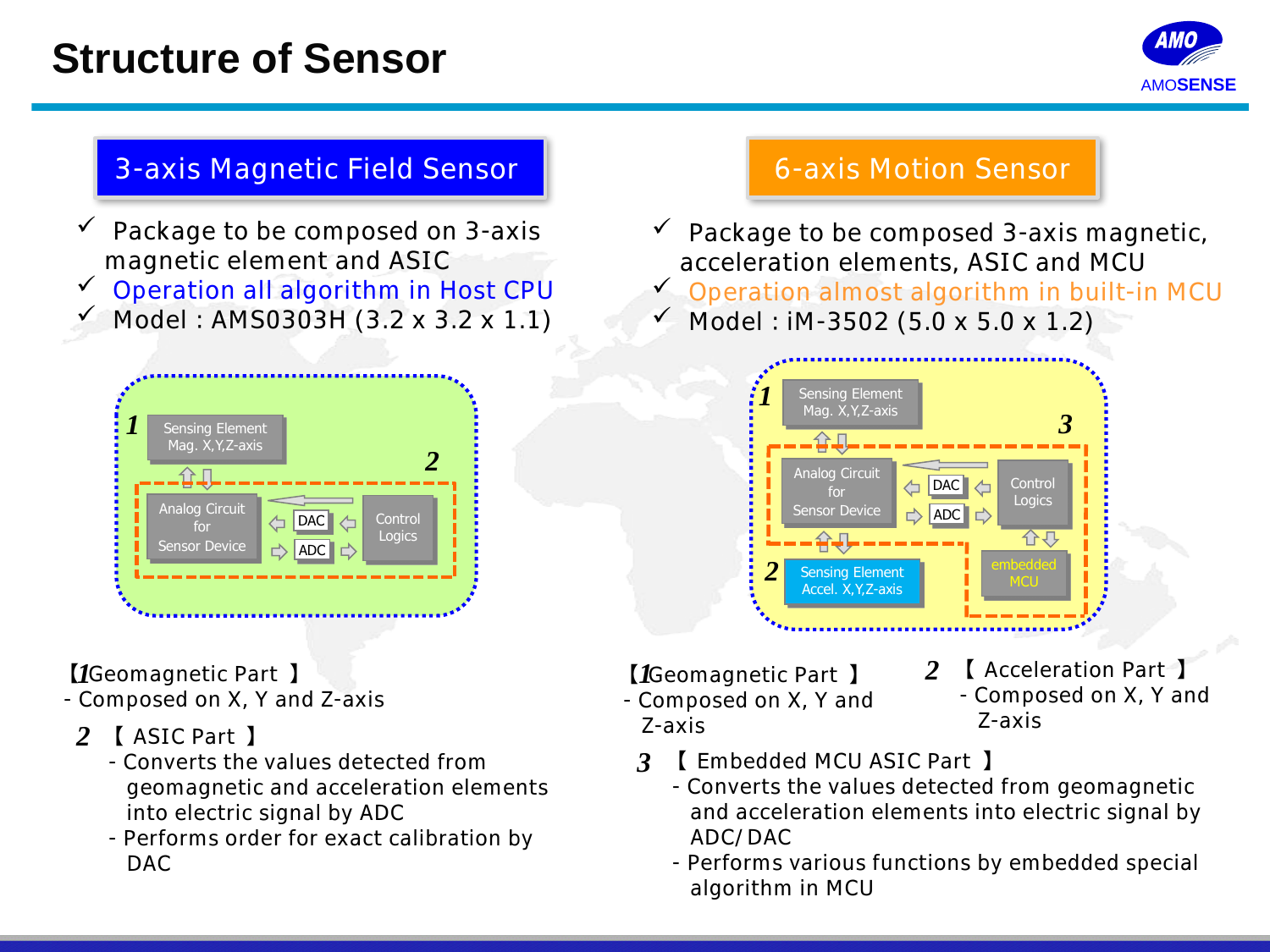

Structure of Sensor

3-axis Magnetic Field Sensor
6-axis Motion Sensor
 Package to be composed on 3-axis
    magnetic element and ASIC
 Operation all algorithm in Host CPU
 Model : AMS0303H (3.2 x 3.2 x 1.1)
 Package to be composed 3-axis magnetic,
    acceleration elements, ASIC and MCU
 Operation almost algorithm in built-in MCU
 Model : iM-3502 (5.0 x 5.0 x 1.2)

1

Sensing Element
Mag. X,Y,Z-axis
3
1
Sensing Element
Mag. X,Y,Z-axis

2
Analog Circuit
for
Sensor Device

Control Logics

DAC

Analog Circuit
for
Sensor Device

Control Logics
ADC

DAC

ADC

2
embedded MCU
Sensing Element
Accel. X,Y,Z-axis
2
1
1
【 Acceleration Part 】
 - Composed on X, Y and
    Z-axis
【 Geomagnetic Part 】
 - Composed on X, Y and Z-axis
【 Geomagnetic Part 】
 - Composed on X, Y and
    Z-axis
2
【 ASIC Part 】
 - Converts the values detected from
    geomagnetic and acceleration elements
    into electric signal by ADC
 - Performs order for exact calibration by
    DAC
3
【 Embedded MCU ASIC Part 】
 - Converts the values detected from geomagnetic
    and acceleration elements into electric signal by
    ADC/DAC
 - Performs various functions by embedded special
    algorithm in MCU